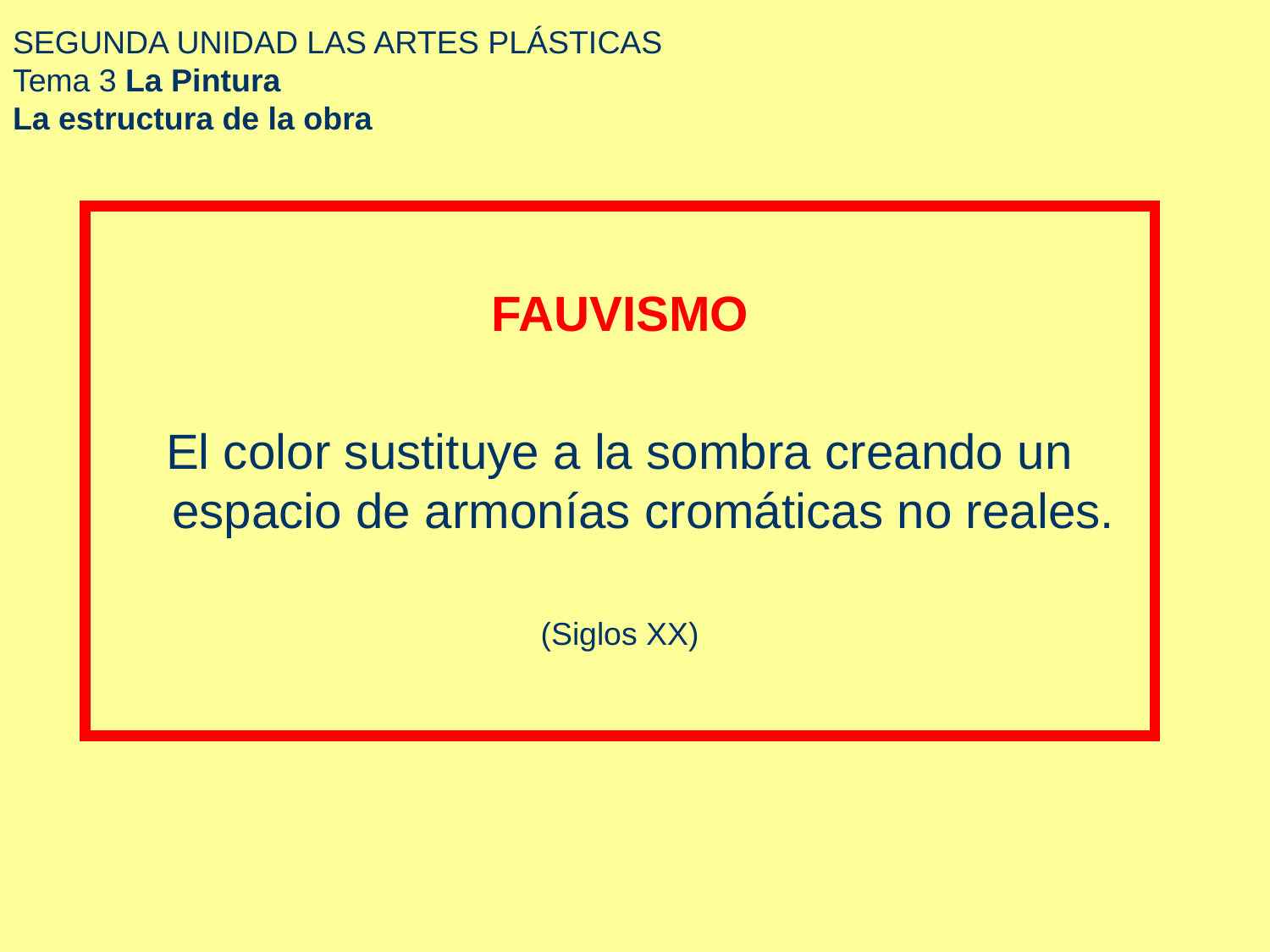

# SEGUNDA UNIDAD LAS ARTES PLÁSTICAS Tema 3 La Pintura La estructura de la obra

FAUVISMO

El color sustituye a la sombra creando un espacio de armonías cromáticas no reales.

(Siglos XX)